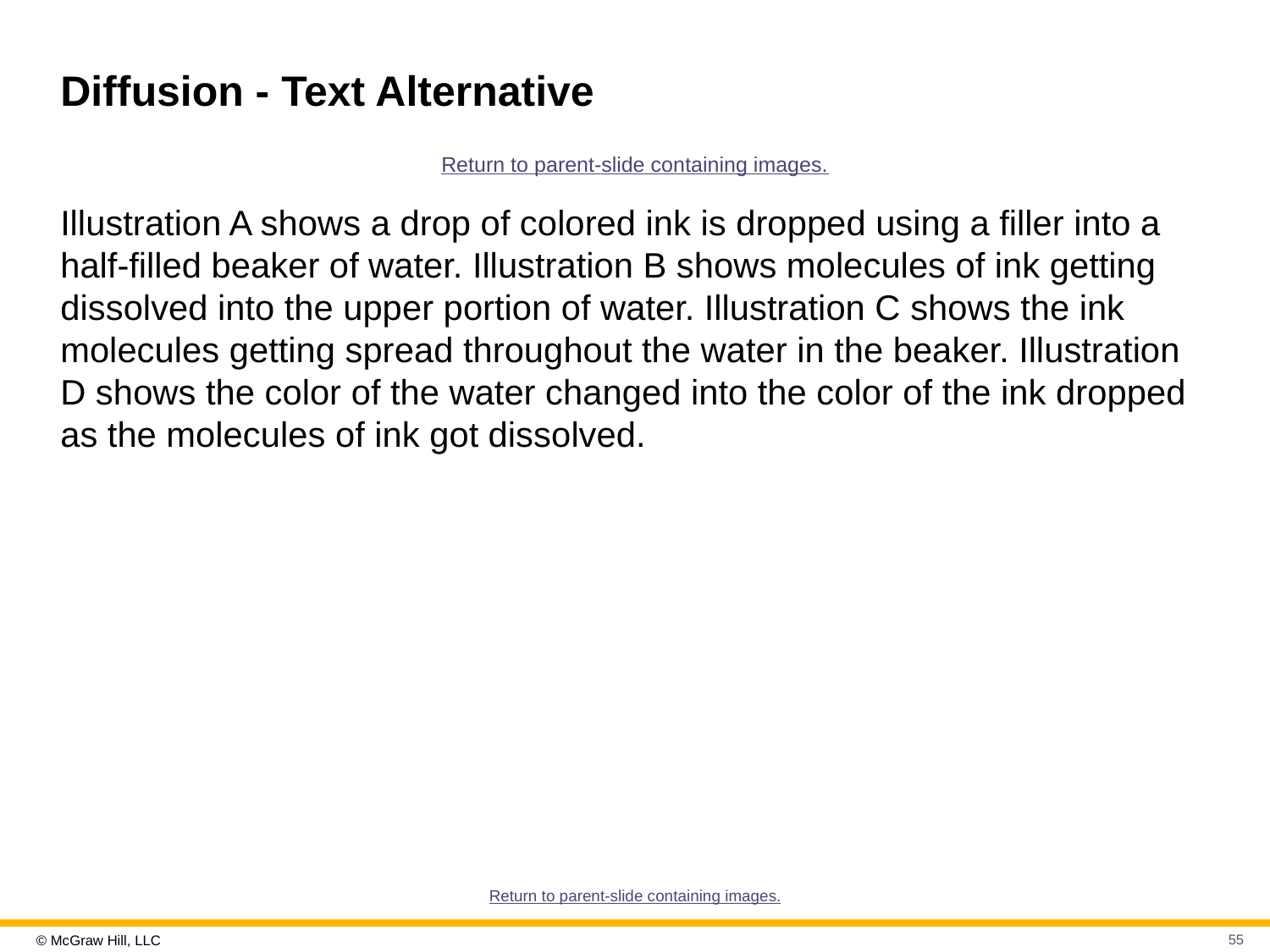

# Diffusion - Text Alternative
Return to parent-slide containing images.
Illustration A shows a drop of colored ink is dropped using a filler into a half-filled beaker of water. Illustration B shows molecules of ink getting dissolved into the upper portion of water. Illustration C shows the ink molecules getting spread throughout the water in the beaker. Illustration D shows the color of the water changed into the color of the ink dropped as the molecules of ink got dissolved.
Return to parent-slide containing images.
55